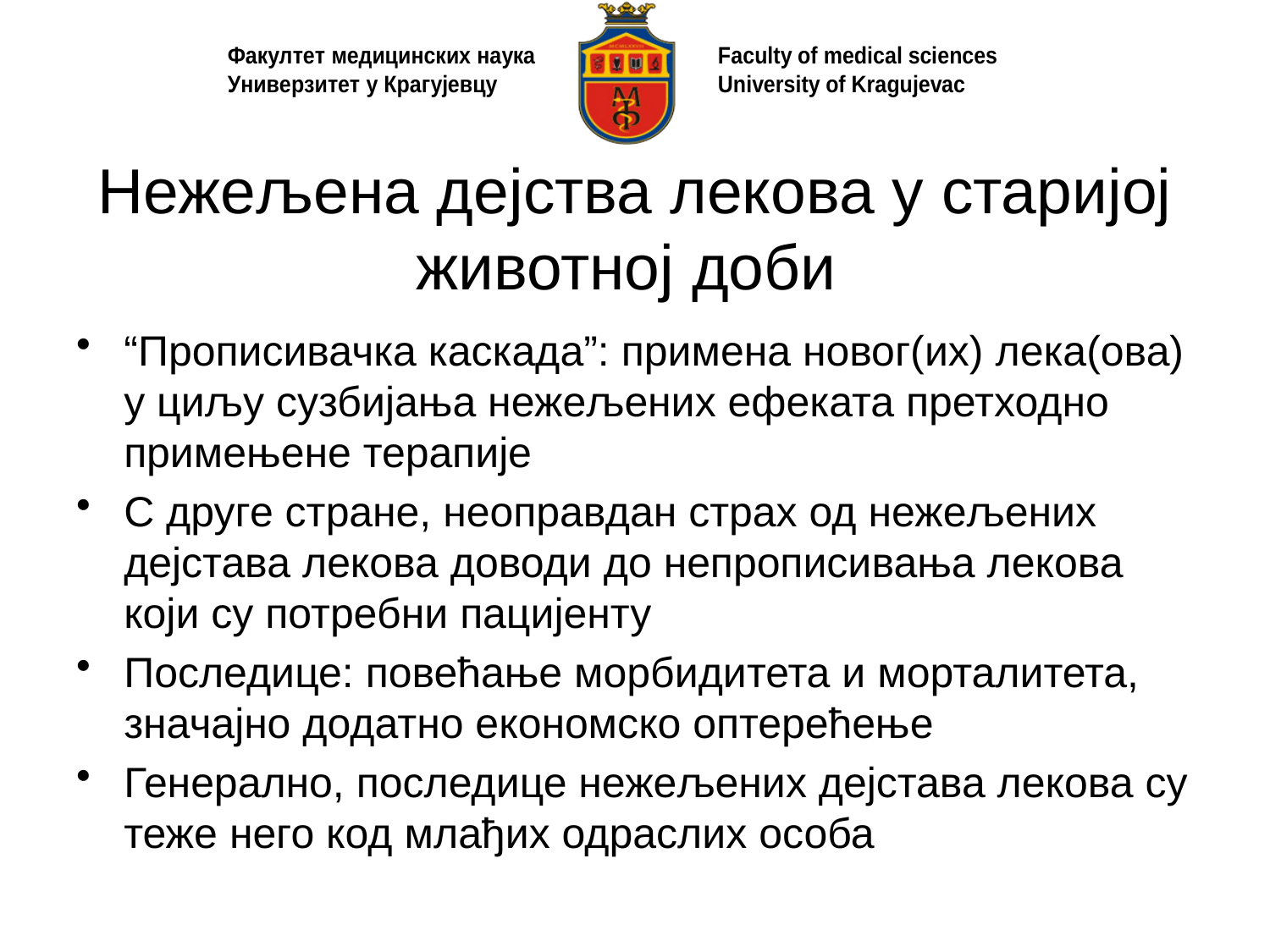

# Нежељена дејства лекова у старијој животној доби
“Прописивачка каскада”: примена новог(их) лека(ова) у циљу сузбијања нежељених ефеката претходно примењене терапије
С друге стране, неоправдан страх од нежељених дејстава лекова доводи до непрописивања лекова који су потребни пацијенту
Последице: повећање морбидитета и морталитета, значајно додатно економско оптерећење
Генерално, последице нежељених дејстава лекова су теже него код млађих одраслих особа